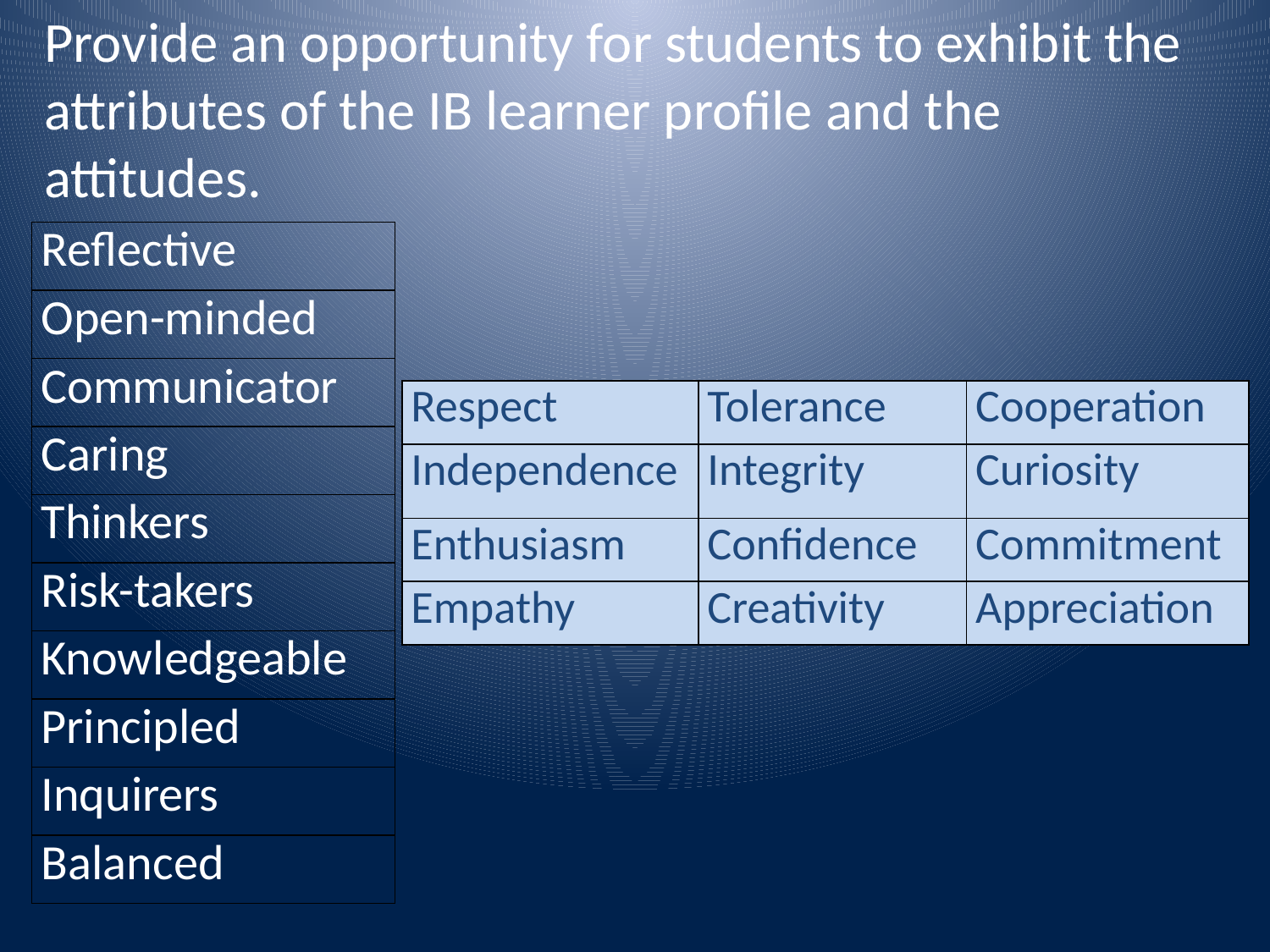

Provide an opportunity for students to exhibit the attributes of the IB learner profile and the attitudes.
| Reflective |
| --- |
| Open-minded |
| Communicator |
| Caring |
| Thinkers |
| Risk-takers |
| Knowledgeable |
| Principled |
| Inquirers |
| Balanced |
| Respect | Tolerance | Cooperation |
| --- | --- | --- |
| Independence | Integrity | Curiosity |
| Enthusiasm | Confidence | Commitment |
| Empathy | Creativity | Appreciation |